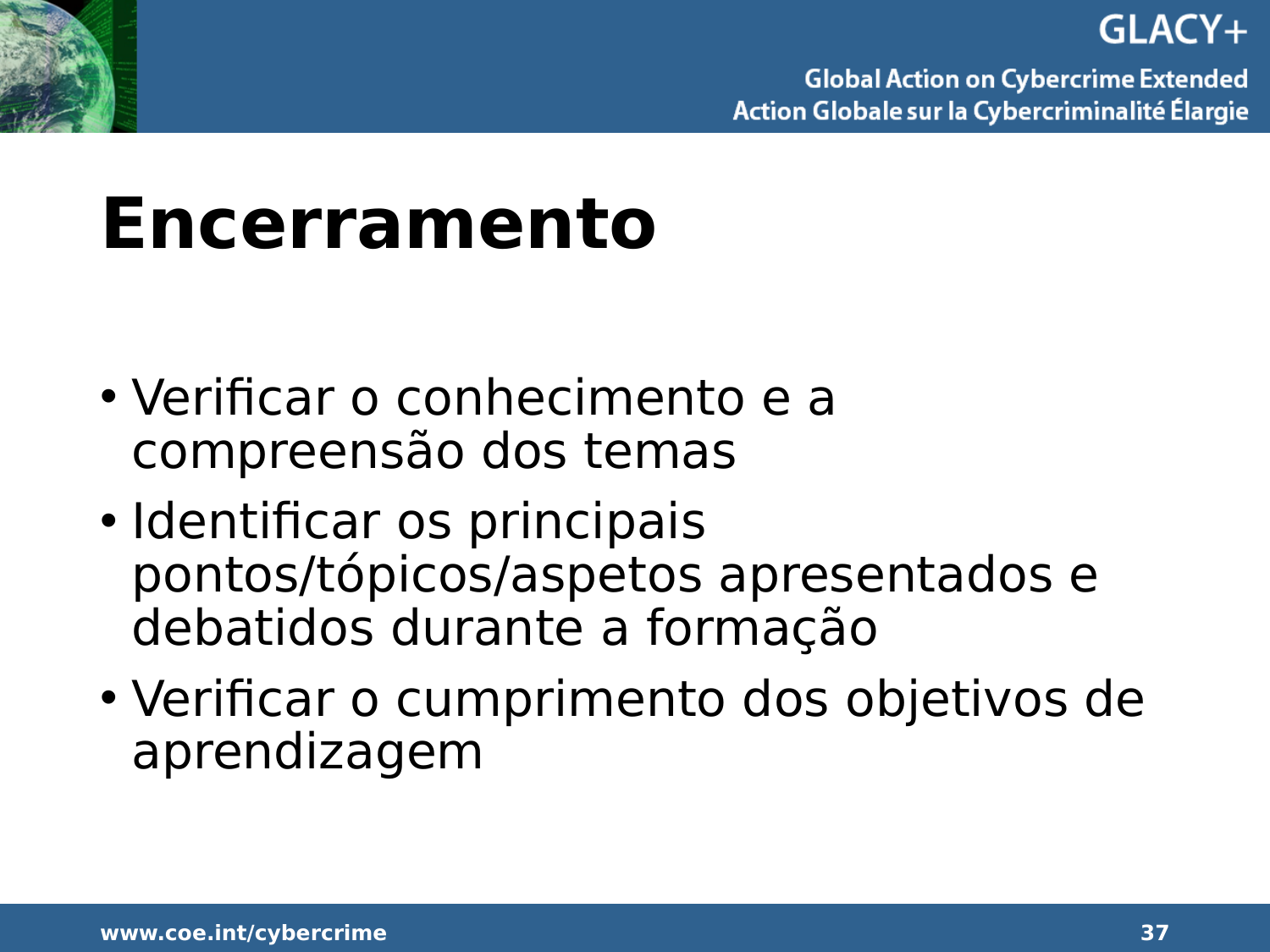

# Encerramento
Verificar o conhecimento e a compreensão dos temas
Identificar os principais pontos/tópicos/aspetos apresentados e debatidos durante a formação
Verificar o cumprimento dos objetivos de aprendizagem
www.coe.int/cybercrime
37